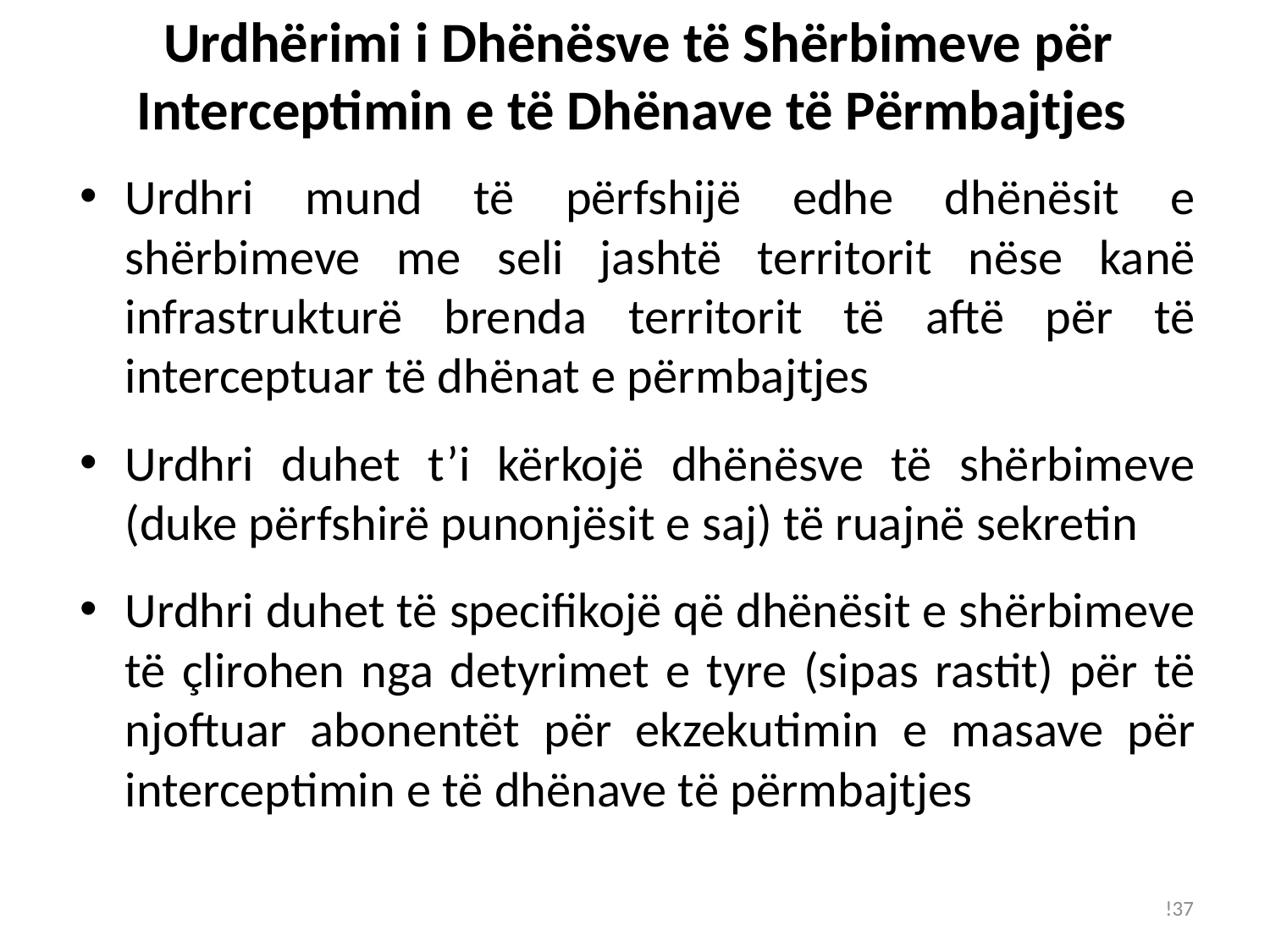

# Urdhërimi i Dhënësve të Shërbimeve për Interceptimin e të Dhënave të Përmbajtjes
Urdhri mund të përfshijë edhe dhënësit e shërbimeve me seli jashtë territorit nëse kanë infrastrukturë brenda territorit të aftë për të interceptuar të dhënat e përmbajtjes
Urdhri duhet t’i kërkojë dhënësve të shërbimeve (duke përfshirë punonjësit e saj) të ruajnë sekretin
Urdhri duhet të specifikojë që dhënësit e shërbimeve të çlirohen nga detyrimet e tyre (sipas rastit) për të njoftuar abonentët për ekzekutimin e masave për interceptimin e të dhënave të përmbajtjes
!37